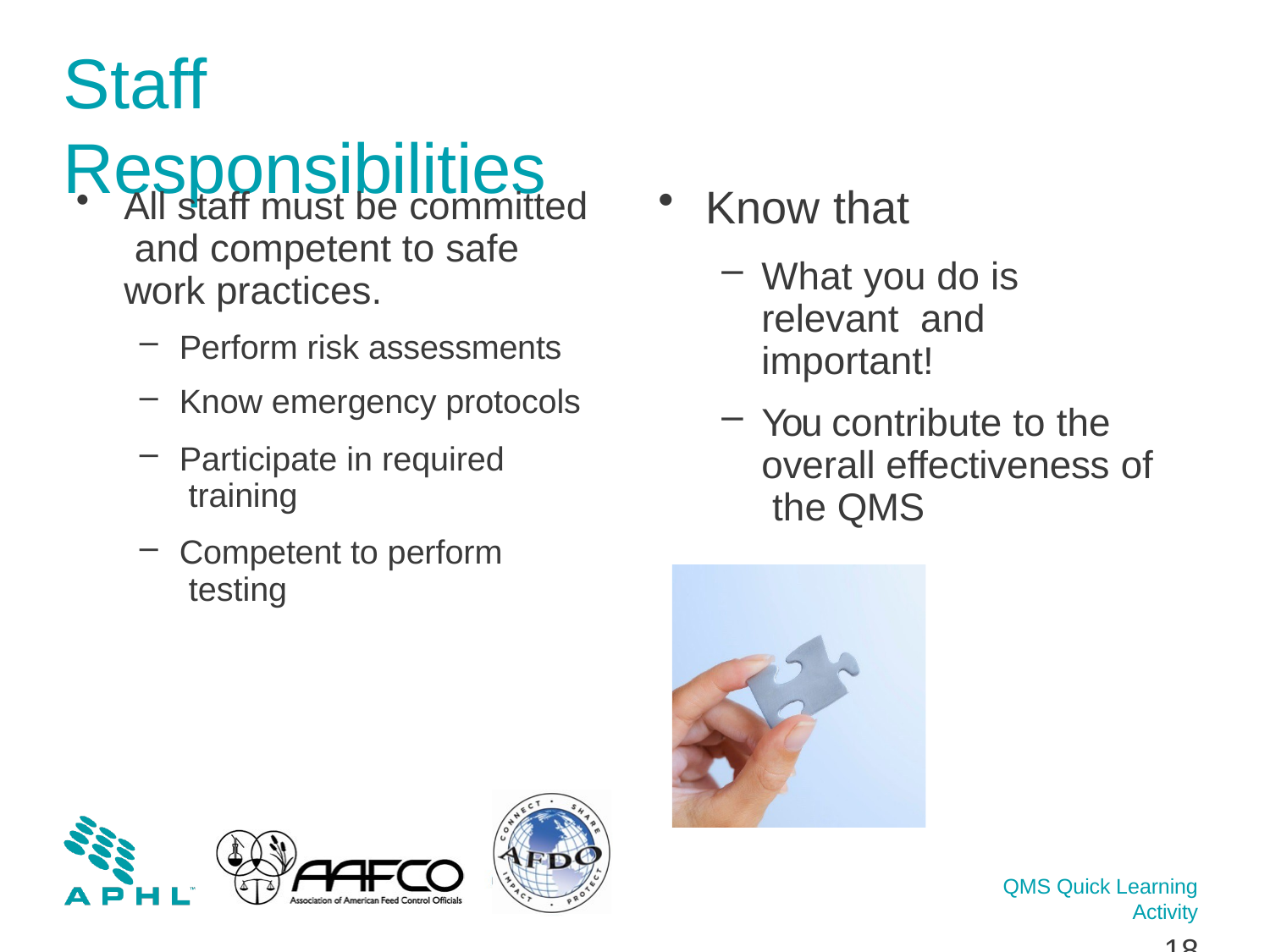

# Staff Responsibilities
Know that
What you do is relevant  and important!
You contribute to the  overall effectiveness of  the QMS
All staff must be committed  and competent to safe  work practices.
Perform risk assessments
Know emergency protocols
Participate in required  training
Competent to perform  testing

QMS Quick Learning Activity
18